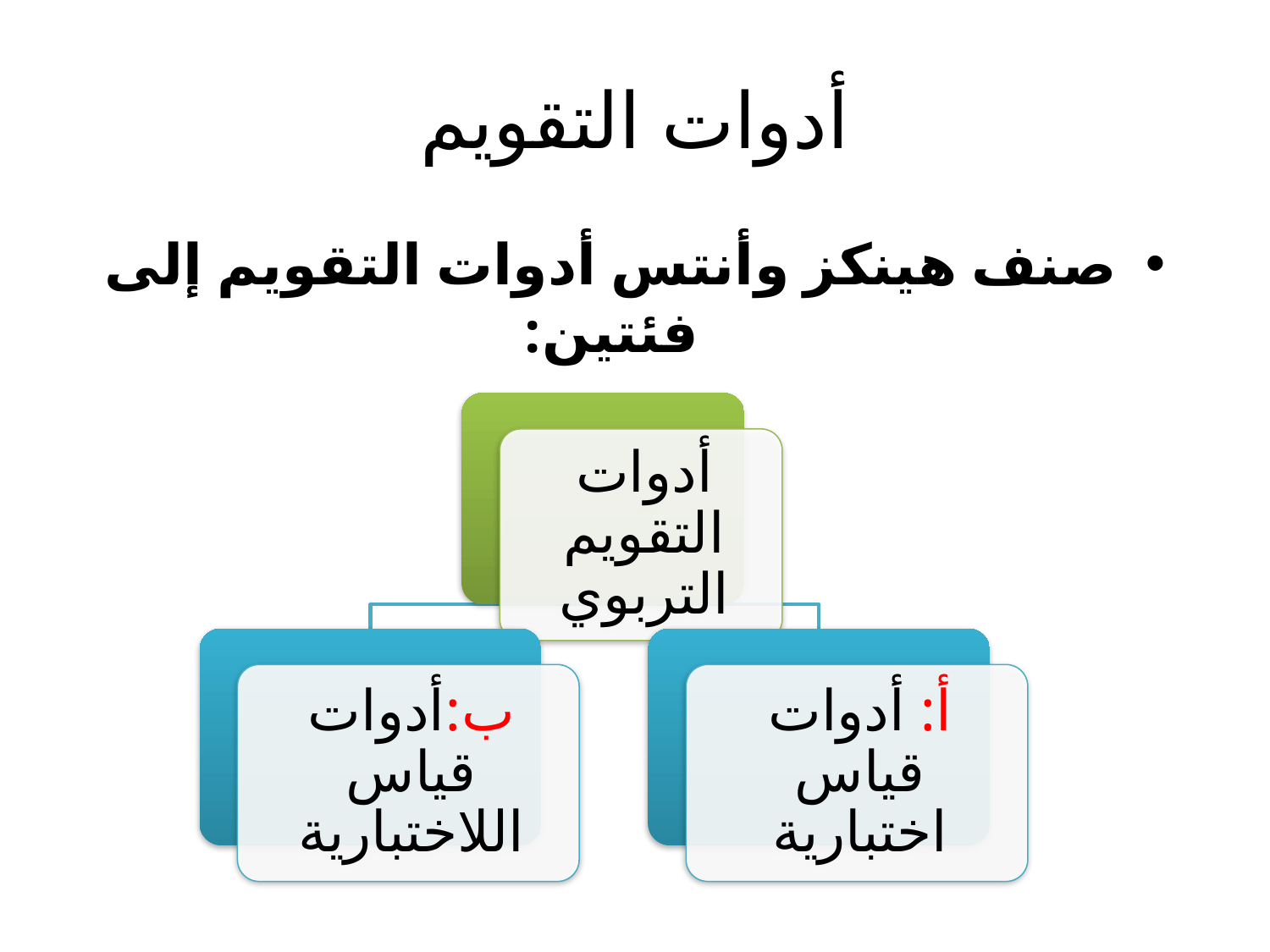

# أدوات التقويم
صنف هينكز وأنتس أدوات التقويم إلى فئتين:

أدوات التقويم التربوي
ب:أدوات قياس اللاختبارية
أ: أدوات قياس اختبارية